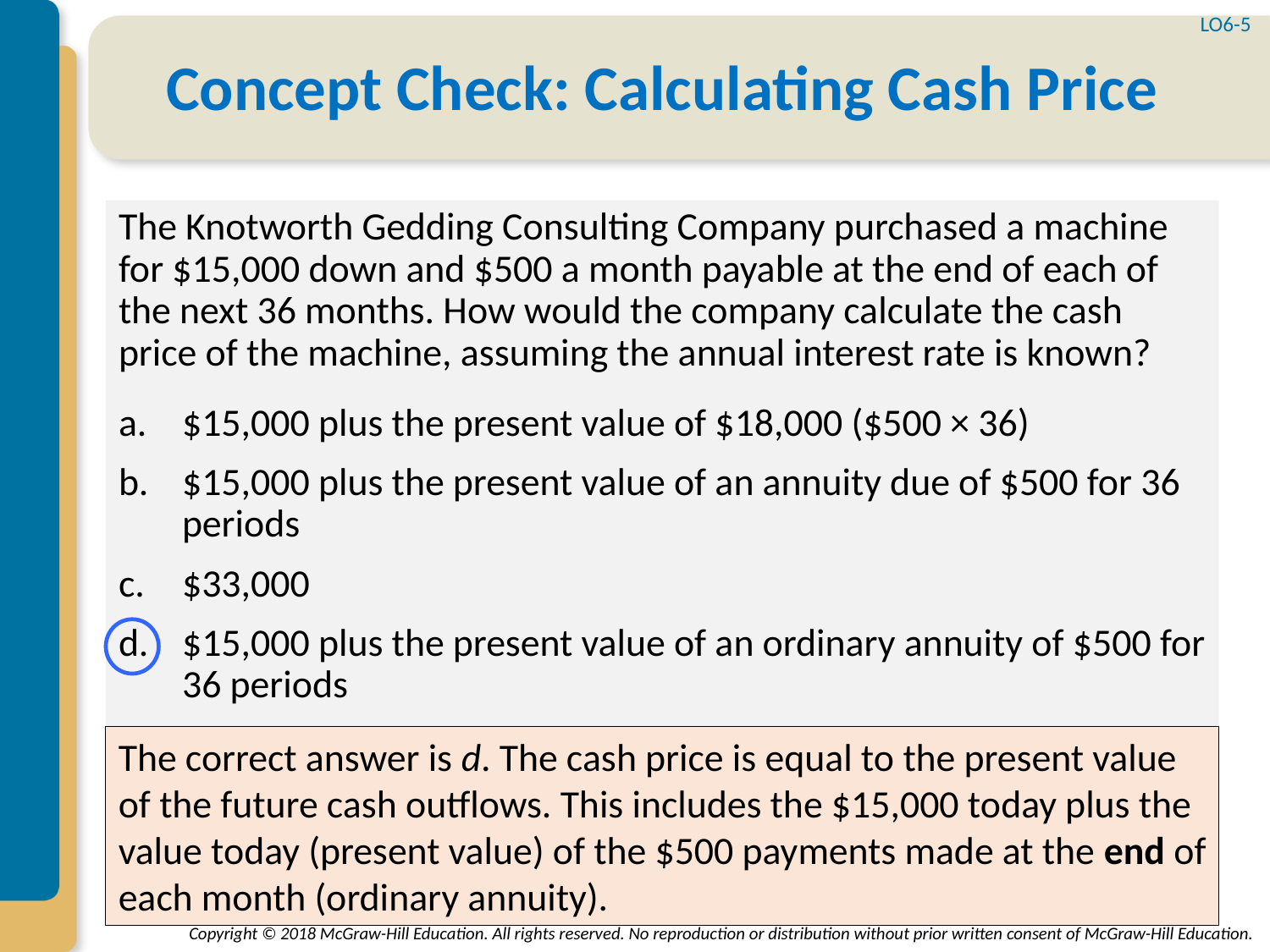

LO6-5
# Concept Check: Calculating Cash Price
The Knotworth Gedding Consulting Company purchased a machine for $15,000 down and $500 a month payable at the end of each of the next 36 months. How would the company calculate the cash price of the machine, assuming the annual interest rate is known?
$15,000 plus the present value of $18,000 ($500 × 36)
$15,000 plus the present value of an annuity due of $500 for 36 periods
$33,000
$15,000 plus the present value of an ordinary annuity of $500 for 36 periods

The correct answer is d. The cash price is equal to the present value of the future cash outflows. This includes the $15,000 today plus the value today (present value) of the $500 payments made at the end of each month (ordinary annuity).